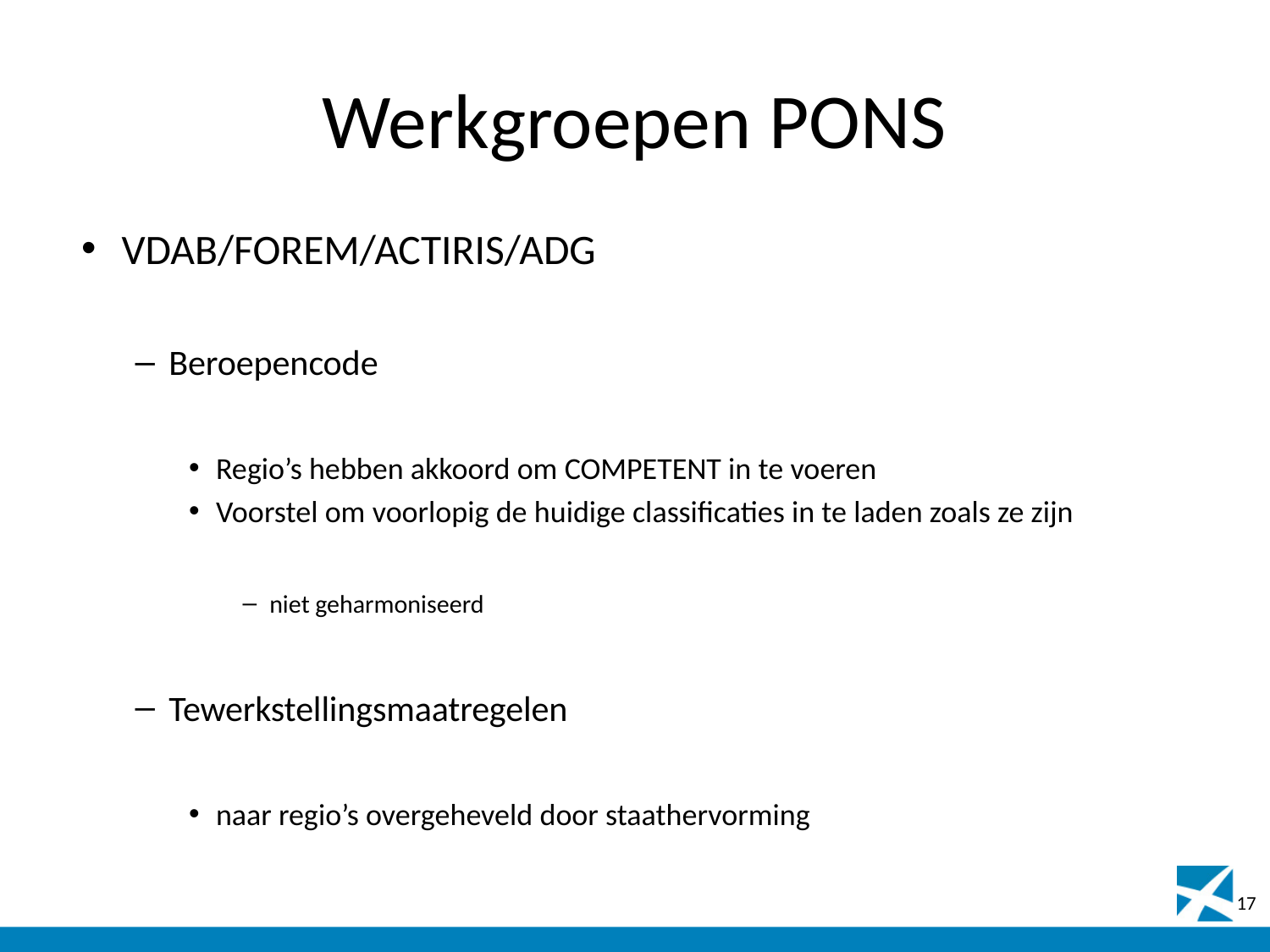

# Werkgroepen PONS
VDAB/FOREM/ACTIRIS/ADG

Beroepencode

Regio’s hebben akkoord om COMPETENT in te voeren
Voorstel om voorlopig de huidige classificaties in te laden zoals ze zijn

niet geharmoniseerd

Tewerkstellingsmaatregelen

naar regio’s overgeheveld door staathervorming